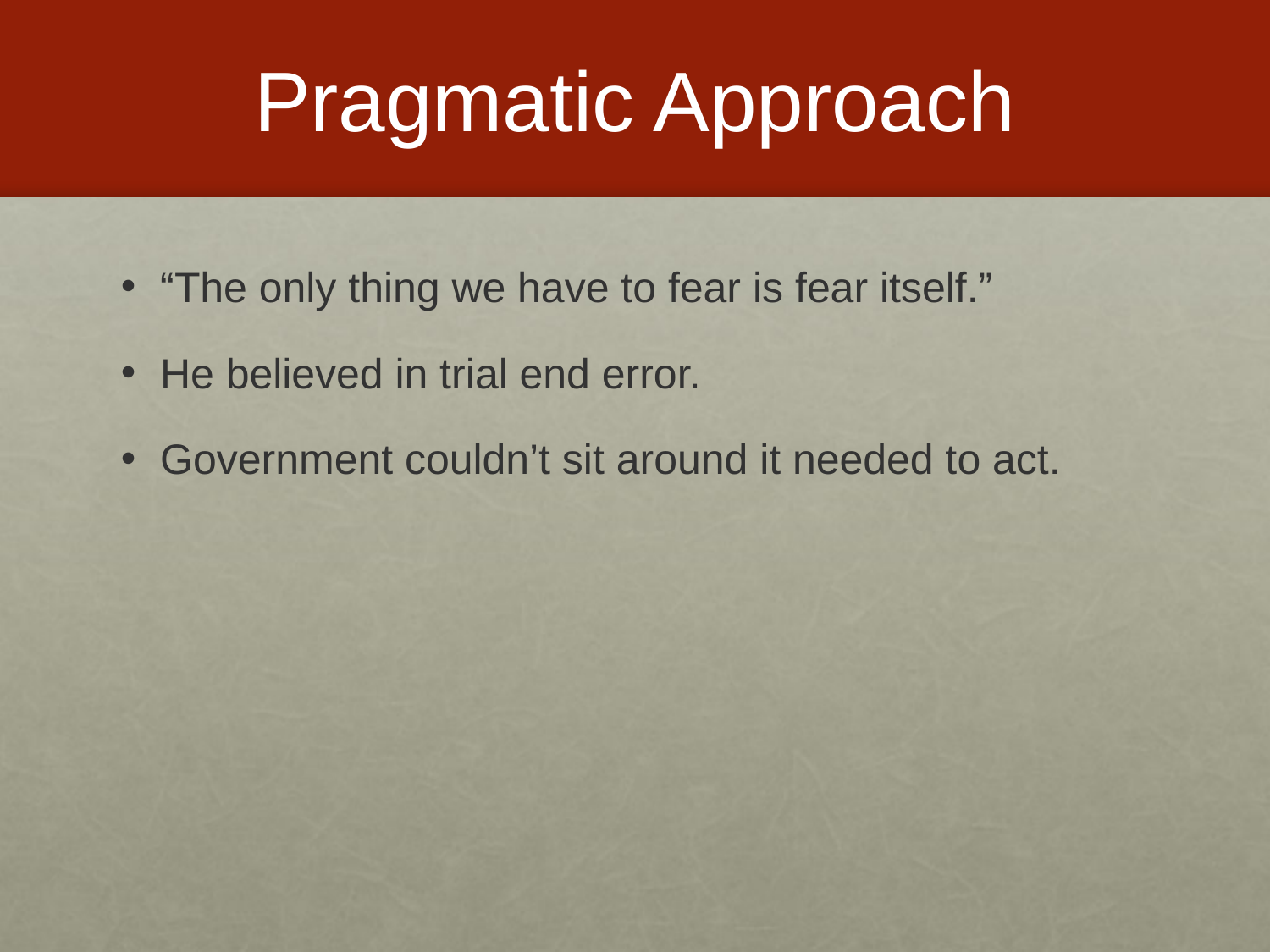

# Pragmatic Approach
“The only thing we have to fear is fear itself.”
He believed in trial end error.
Government couldn’t sit around it needed to act.